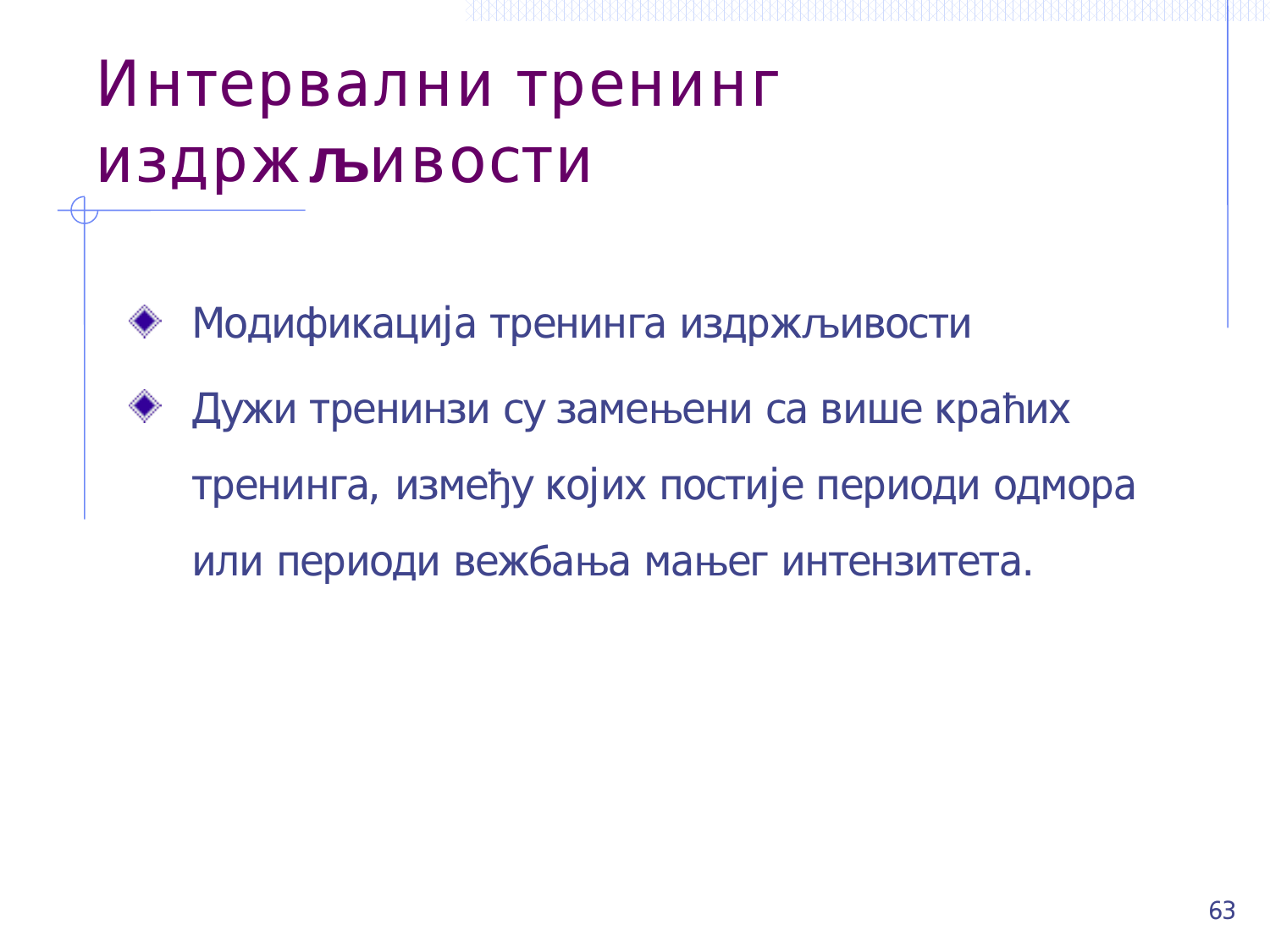

# Интервални тренинг издржљивости
Модификација тренинга издржљивости
Дужи тренинзи су замењени са више краћих тренинга, између којих постије периоди одмора или периоди вежбања мањег интензитета.
63